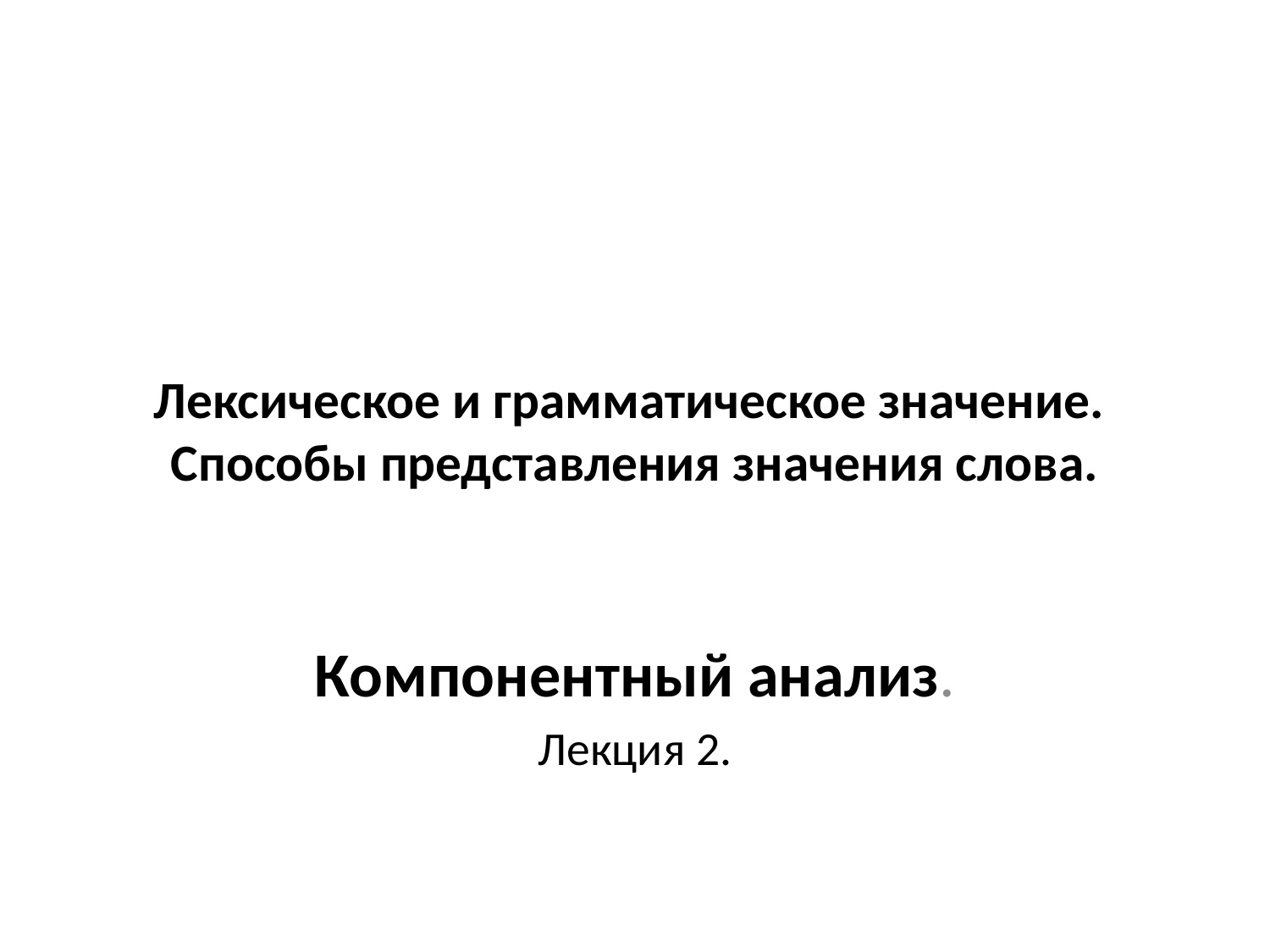

# Лексическое и грамматическое значение. Способы представления значения слова.

Компонентный анализ.
Лекция 2.